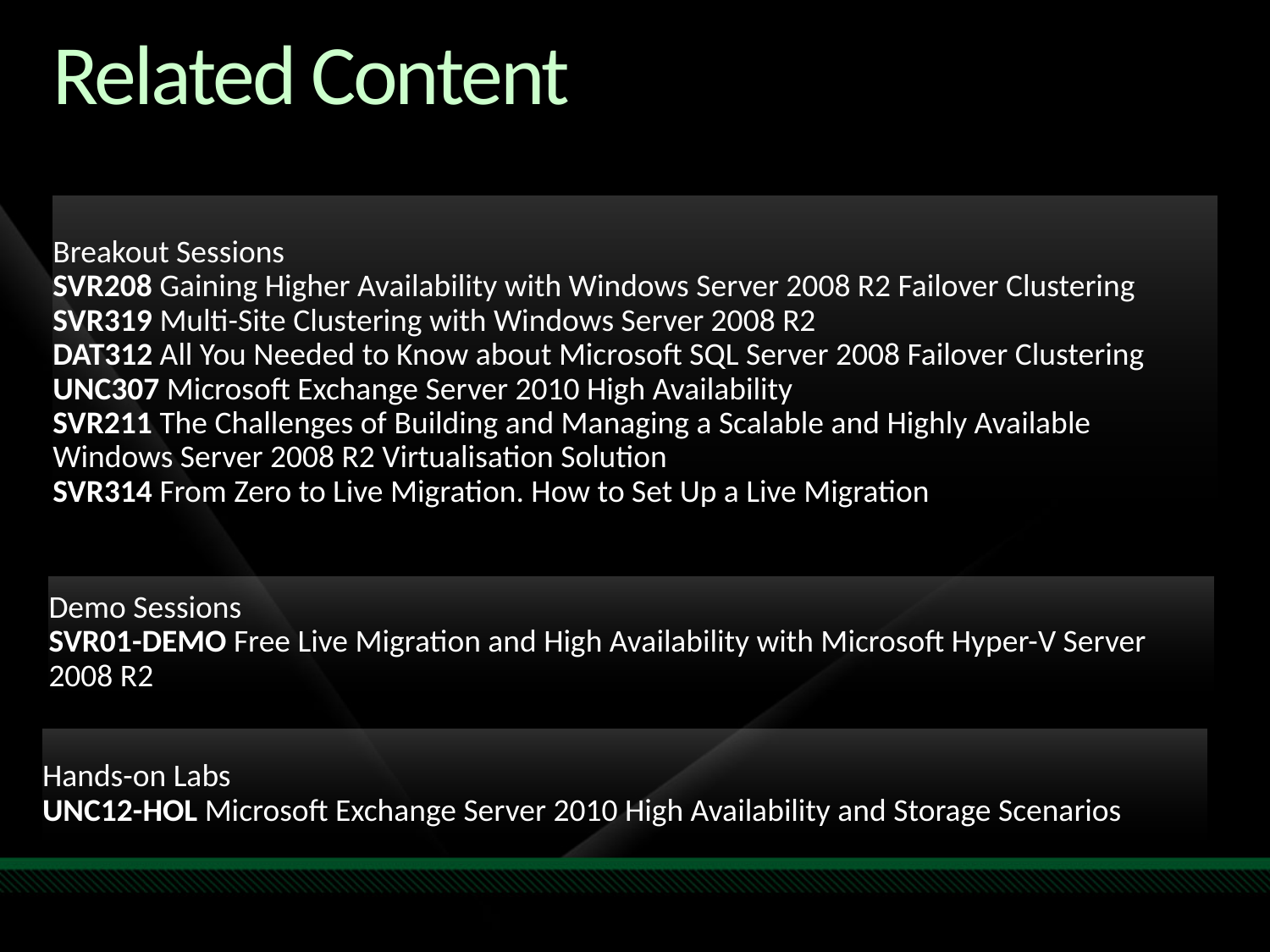

# Related Content
Breakout Sessions
SVR208 Gaining Higher Availability with Windows Server 2008 R2 Failover Clustering
SVR319 Multi-Site Clustering with Windows Server 2008 R2
DAT312 All You Needed to Know about Microsoft SQL Server 2008 Failover Clustering
UNC307 Microsoft Exchange Server 2010 High Availability
SVR211 The Challenges of Building and Managing a Scalable and Highly Available Windows Server 2008 R2 Virtualisation Solution
SVR314 From Zero to Live Migration. How to Set Up a Live Migration
Demo Sessions
SVR01-DEMO Free Live Migration and High Availability with Microsoft Hyper-V Server 2008 R2
Hands-on Labs
UNC12-HOL Microsoft Exchange Server 2010 High Availability and Storage Scenarios